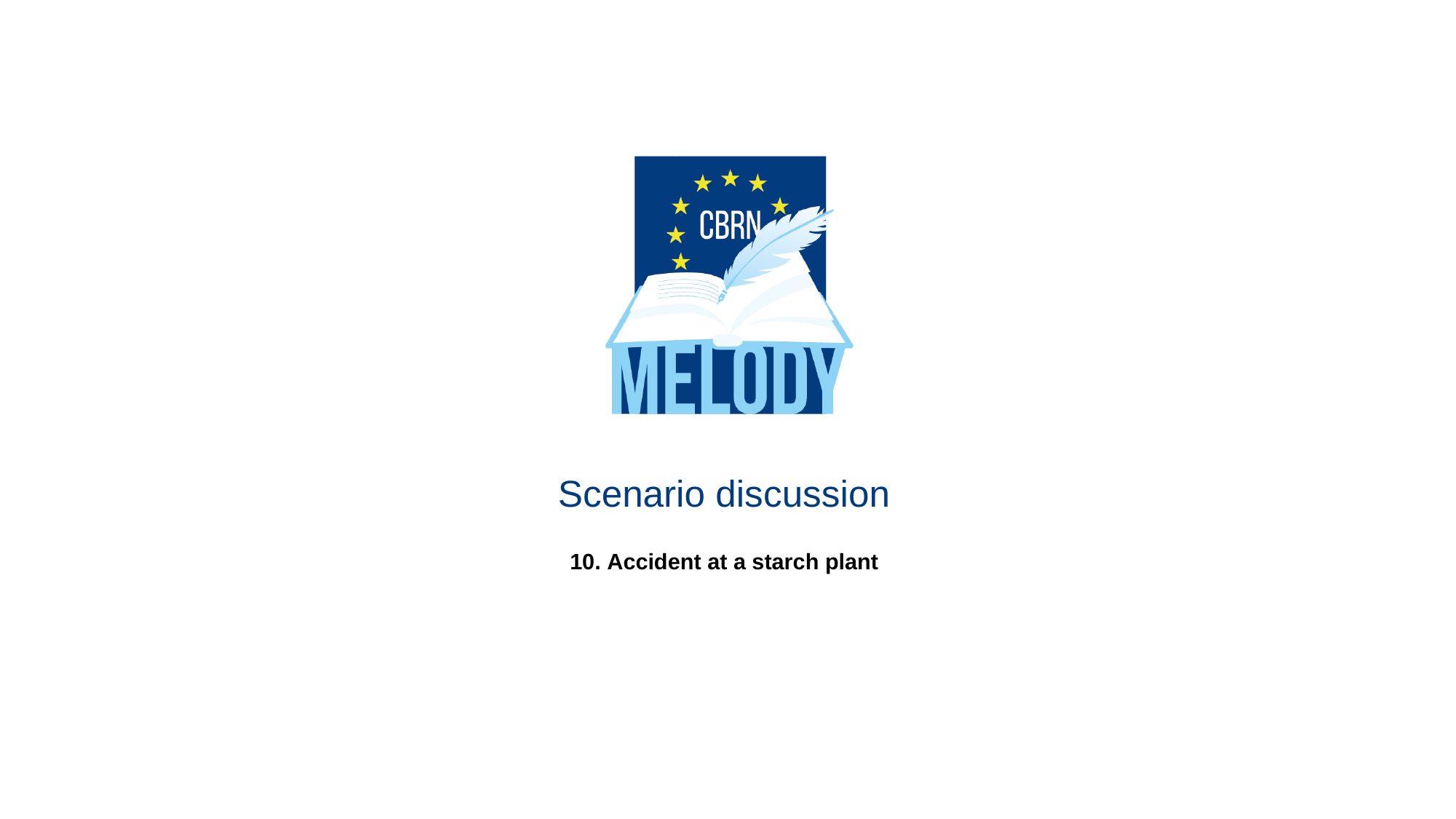

# Scenario discussion 10. Accident at a starch plant